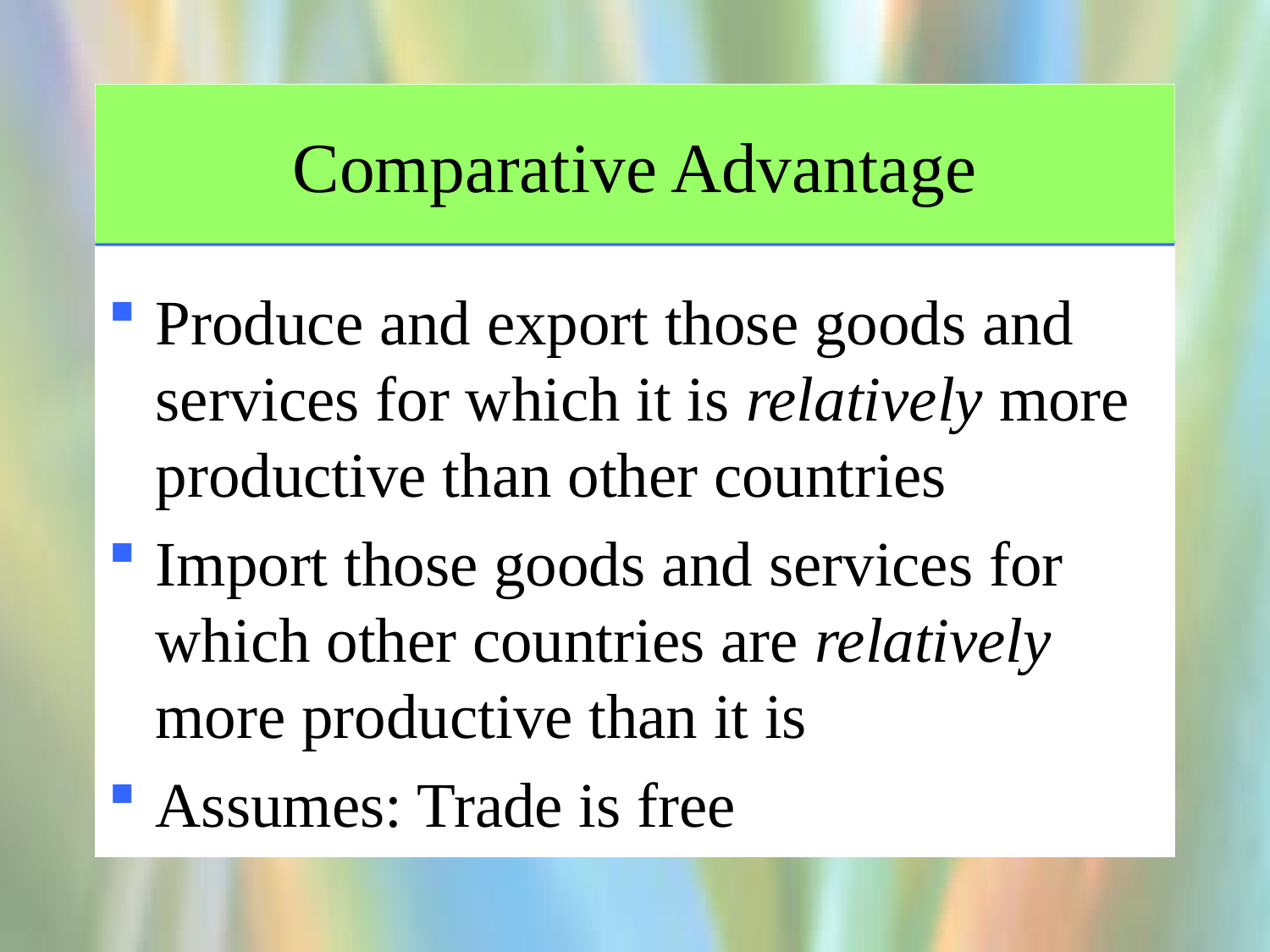

# Comparative Advantage
Produce and export those goods and services for which it is relatively more productive than other countries
Import those goods and services for which other countries are relatively more productive than it is
Assumes: Trade is free